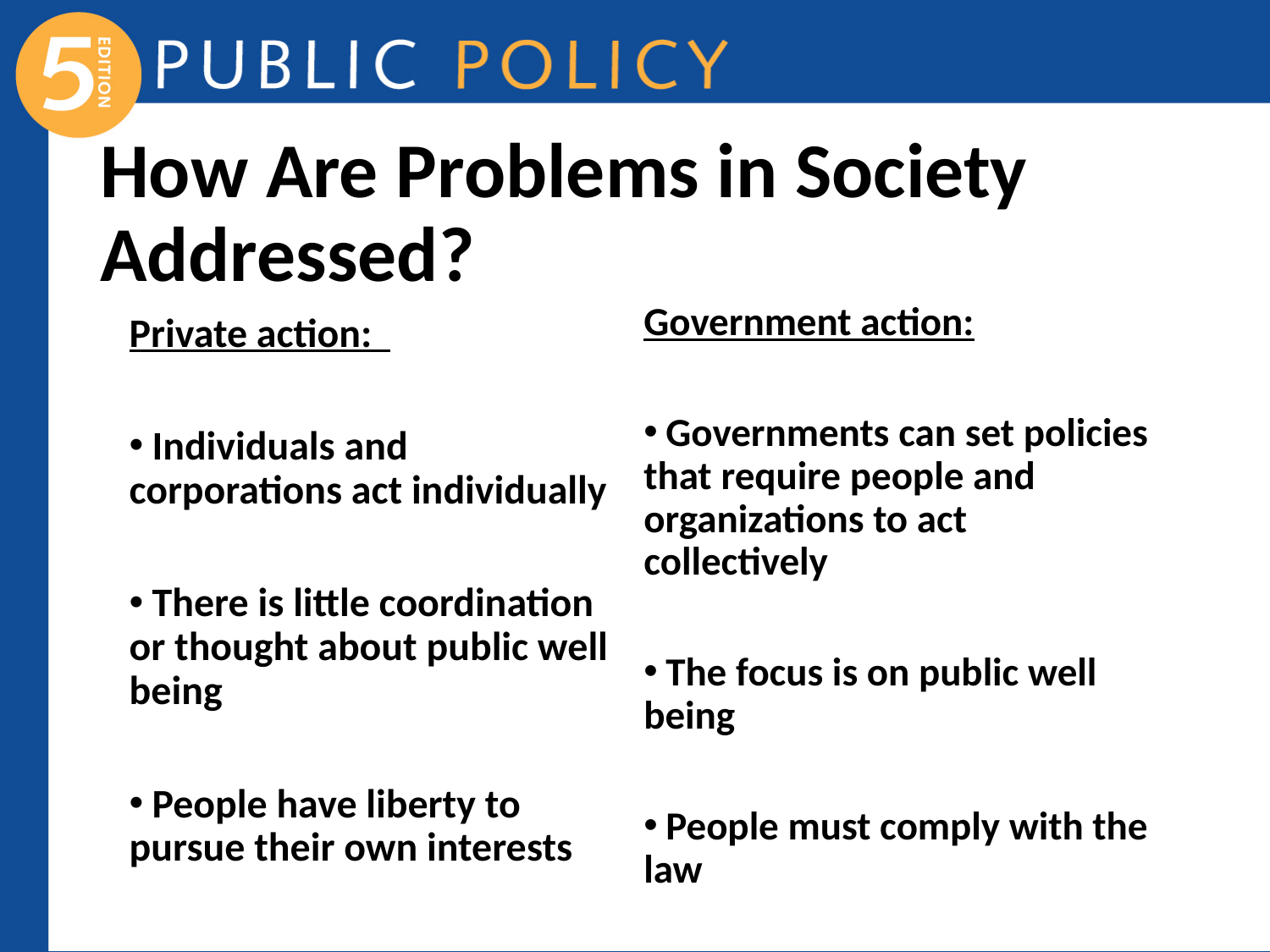

# How Are Problems in Society Addressed?
Government action:

 Governments can set policies that require people and  organizations to act collectively

 The focus is on public well being

 People must comply with the law

Private action:

 Individuals and corporations act individually

 There is little coordination or thought about public well being

 People have liberty to pursue their own interests